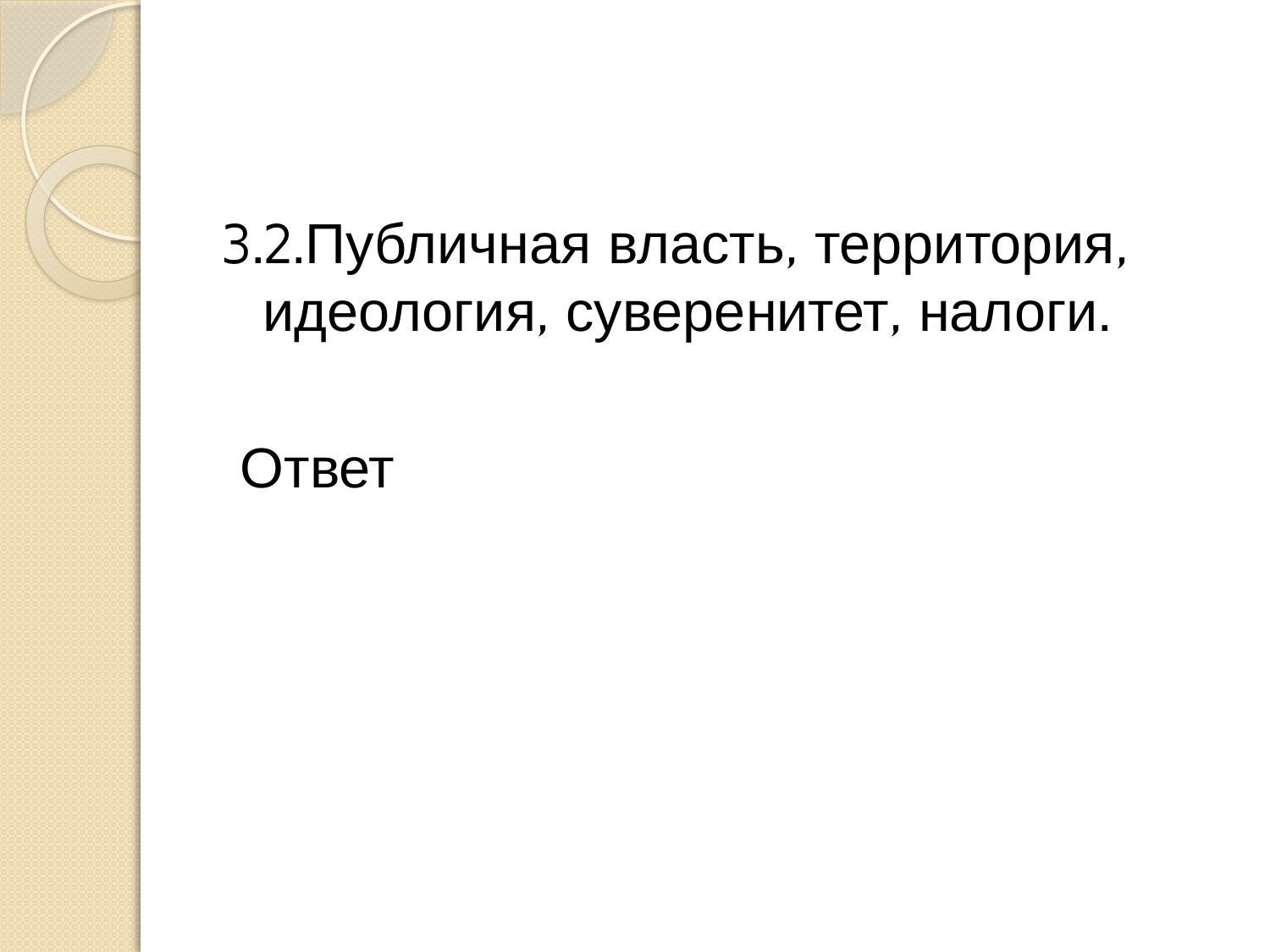

#
3.2.Публичная власть, территория, идеология, суверенитет, налоги.

 Ответ